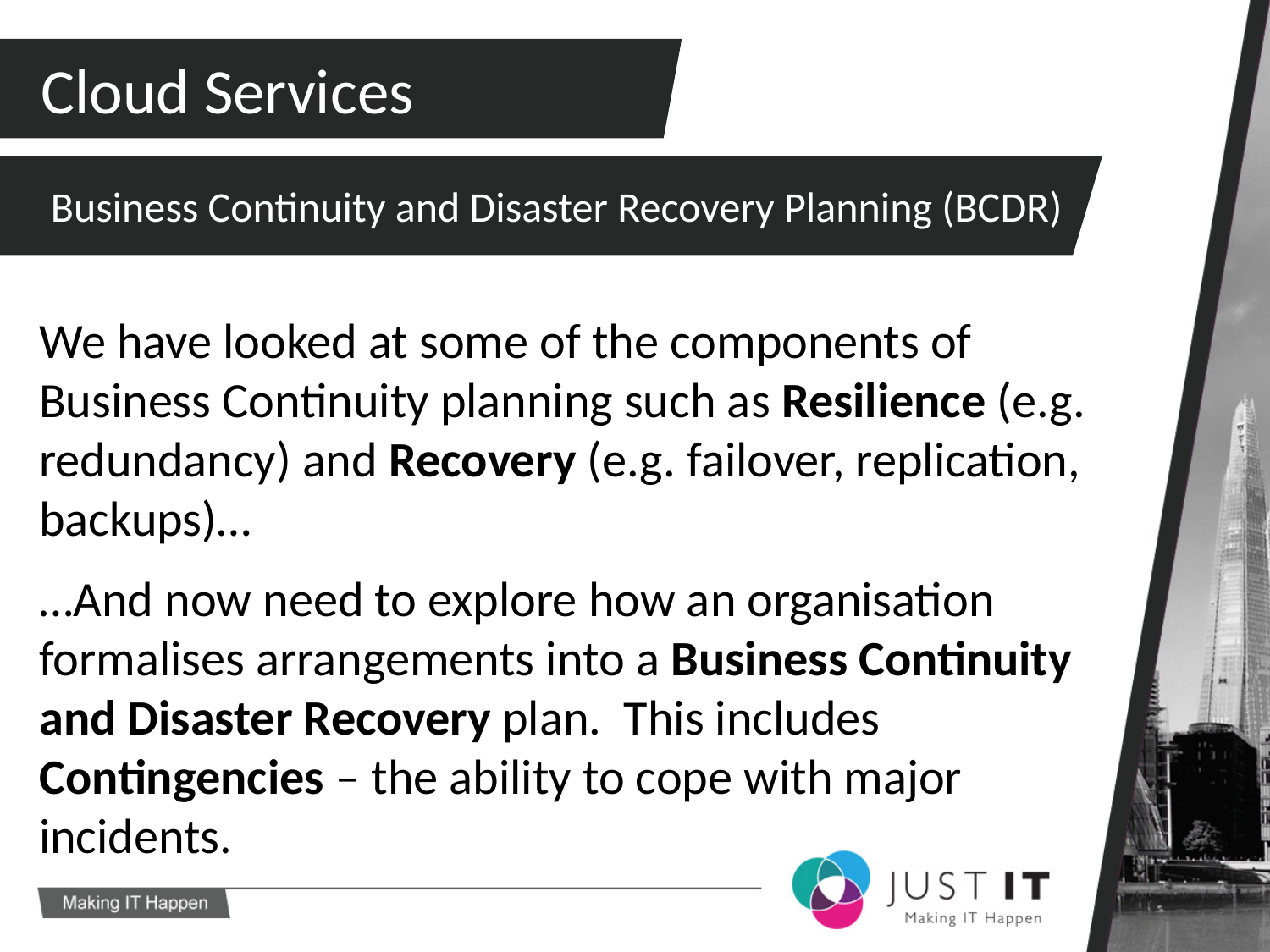

Cloud Services
    Business Continuity and Disaster Recovery Planning (BCDR)
We have looked at some of the components of Business Continuity planning such as Resilience (e.g. redundancy) and Recovery (e.g. failover, replication, backups)…
…And now need to explore how an organisation formalises arrangements into a Business Continuity and Disaster Recovery plan.  This includes Contingencies – the ability to cope with major incidents.